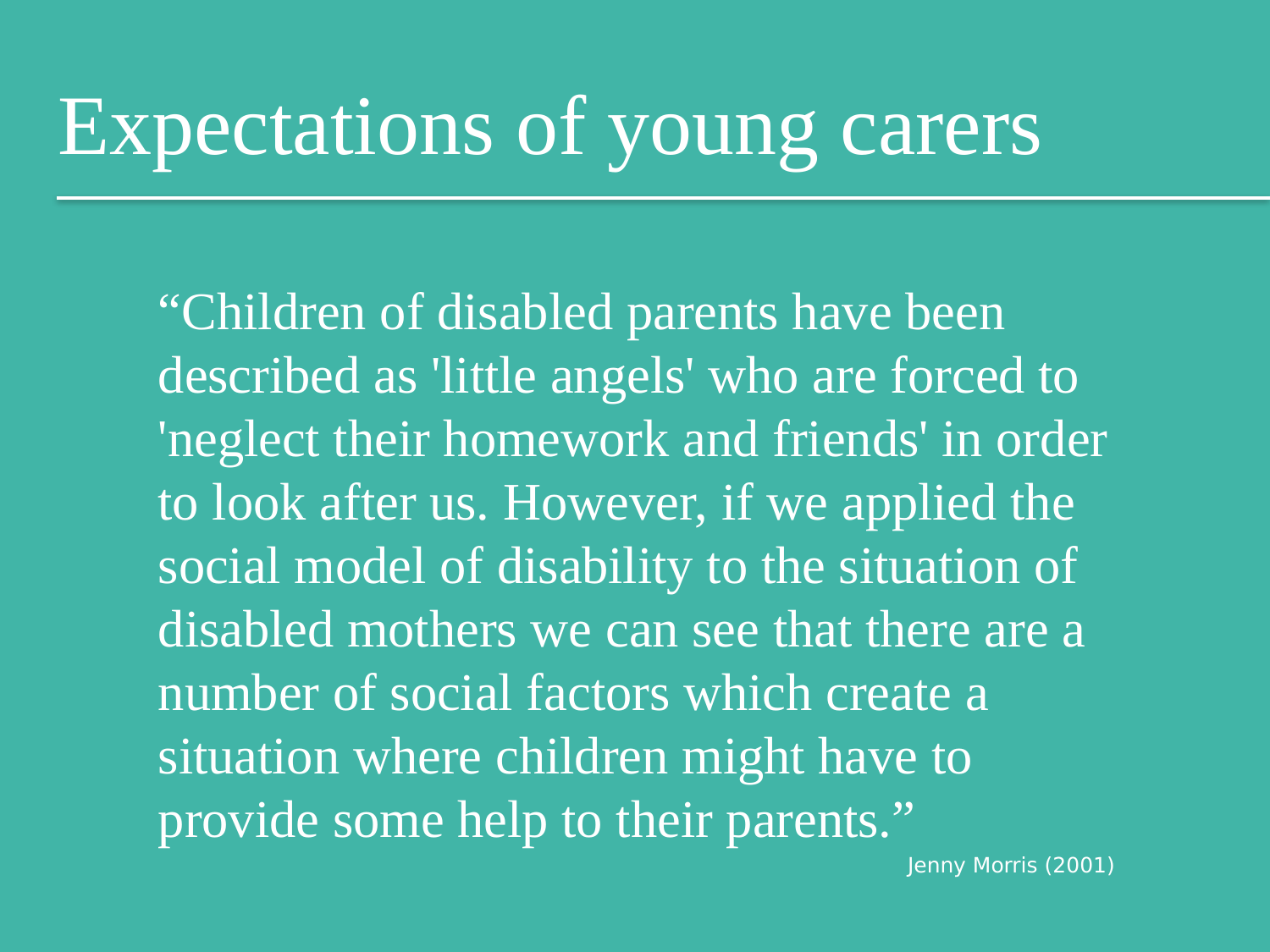

Expectations of young carers
“Children of disabled parents have been described as 'little angels' who are forced to 'neglect their homework and friends' in order to look after us. However, if we applied the social model of disability to the situation of disabled mothers we can see that there are a number of social factors which create a situation where children might have to provide some help to their parents.”
Jenny Morris (2001)